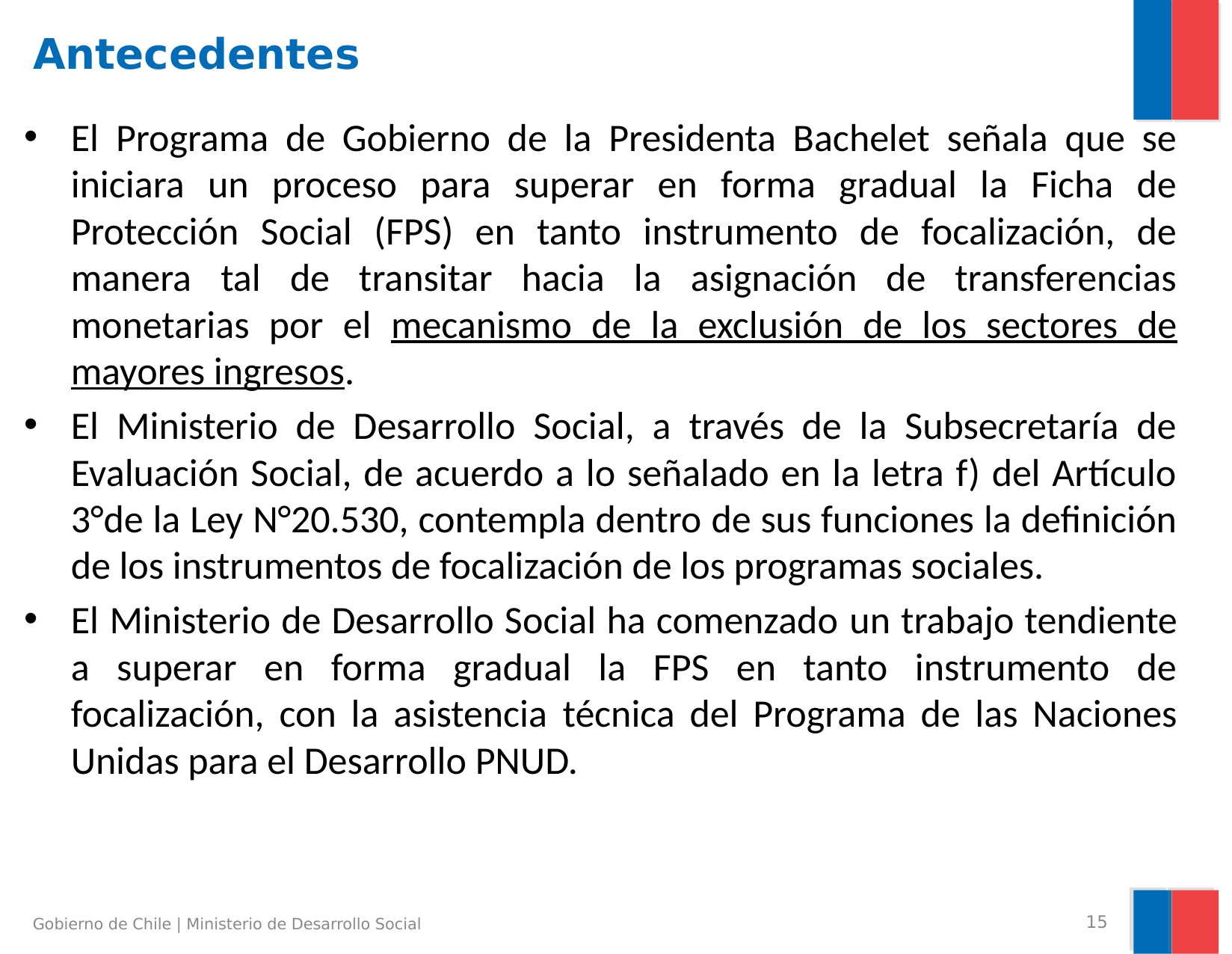

# Antecedentes
El Programa de Gobierno de la Presidenta Bachelet señala que se iniciara un proceso para superar en forma gradual la Ficha de Protección Social (FPS) en tanto instrumento de focalización, de manera tal de transitar hacia la asignación de transferencias monetarias por el mecanismo de la exclusión de los sectores de mayores ingresos.
El Ministerio de Desarrollo Social, a través de la Subsecretaría de Evaluación Social, de acuerdo a lo señalado en la letra f) del Artículo 3°de la Ley N°20.530, contempla dentro de sus funciones la definición de los instrumentos de focalización de los programas sociales.
El Ministerio de Desarrollo Social ha comenzado un trabajo tendiente a superar en forma gradual la FPS en tanto instrumento de focalización, con la asistencia técnica del Programa de las Naciones Unidas para el Desarrollo PNUD.

Gobierno de Chile | Ministerio de Desarrollo Social
15